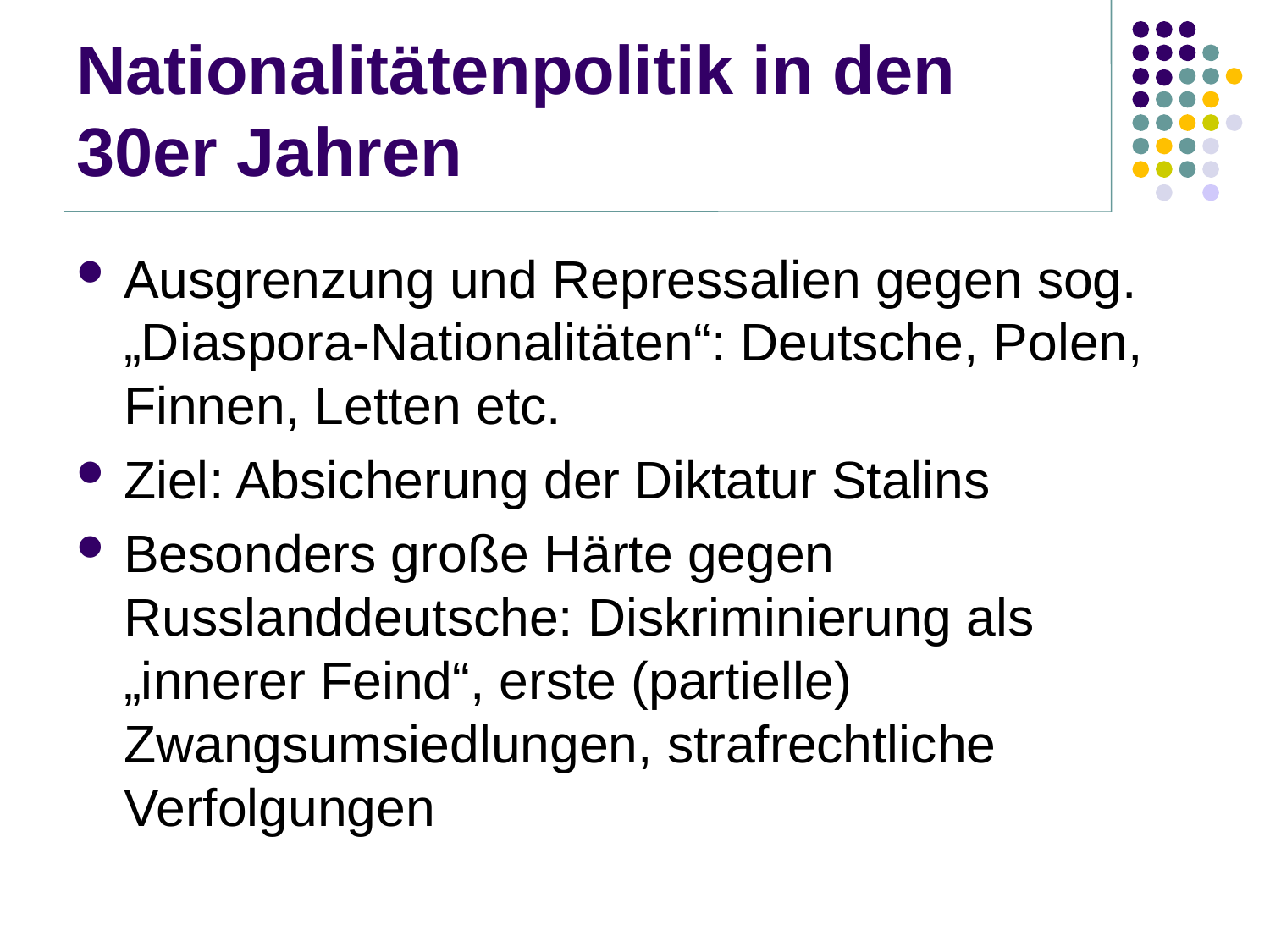

# Nationalitätenpolitik in den  30er Jahren
Ausgrenzung und Repressalien gegen sog. „Diaspora-Nationalitäten“: Deutsche, Polen, Finnen, Letten etc.
Ziel: Absicherung der Diktatur Stalins
Besonders große Härte gegen Russlanddeutsche: Diskriminierung als „innerer Feind“, erste (partielle) Zwangsumsiedlungen, strafrechtliche Verfolgungen